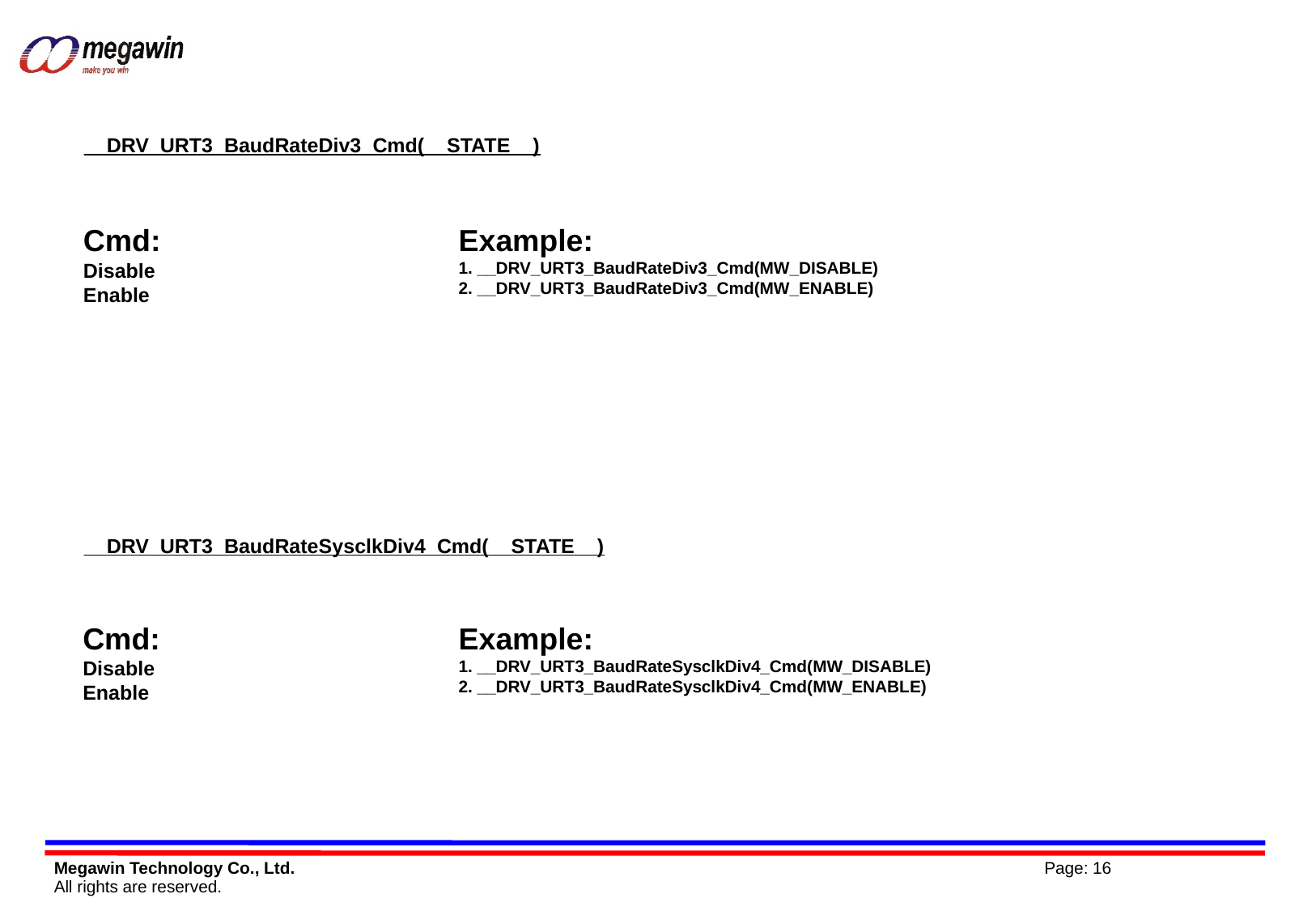

__DRV_URT3_BaudRateDiv3_Cmd(__STATE__)
Cmd:
Disable
Enable
Example:
1. __DRV_URT3_BaudRateDiv3_Cmd(MW_DISABLE)
2. __DRV_URT3_BaudRateDiv3_Cmd(MW_ENABLE)
__DRV_URT3_BaudRateSysclkDiv4_Cmd(__STATE__)
Cmd:
Disable
Enable
Example:
1. __DRV_URT3_BaudRateSysclkDiv4_Cmd(MW_DISABLE)
2. __DRV_URT3_BaudRateSysclkDiv4_Cmd(MW_ENABLE)